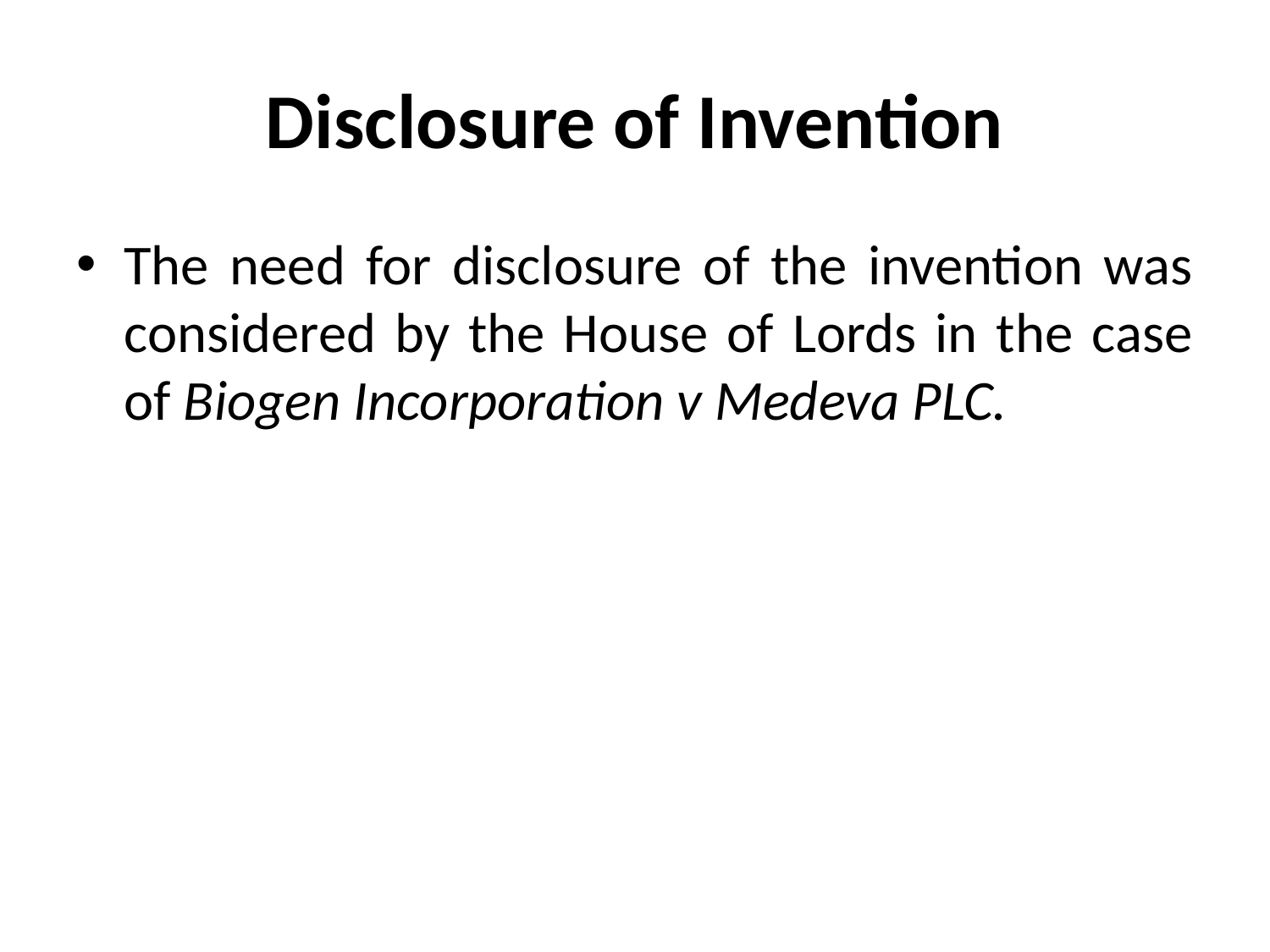

# Disclosure of Invention
The need for disclosure of the invention was considered by the House of Lords in the case of Biogen Incorporation v Medeva PLC.